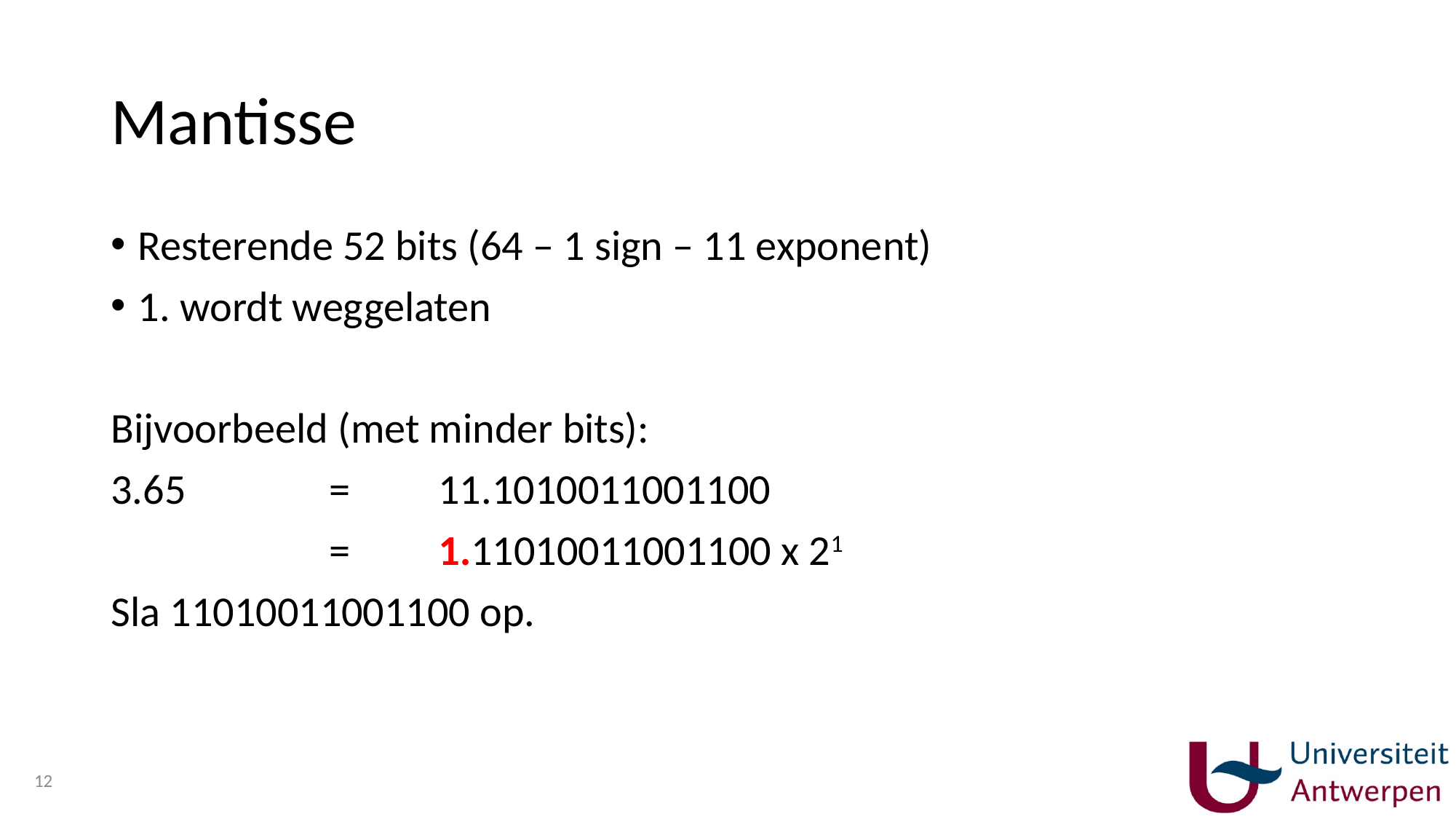

# Mantisse
Resterende 52 bits (64 – 1 sign – 11 exponent)
1. wordt weggelaten

Bijvoorbeeld (met minder bits):
3.65		=	11.1010011001100
		=	1.11010011001100 x 21
Sla 11010011001100 op.
12